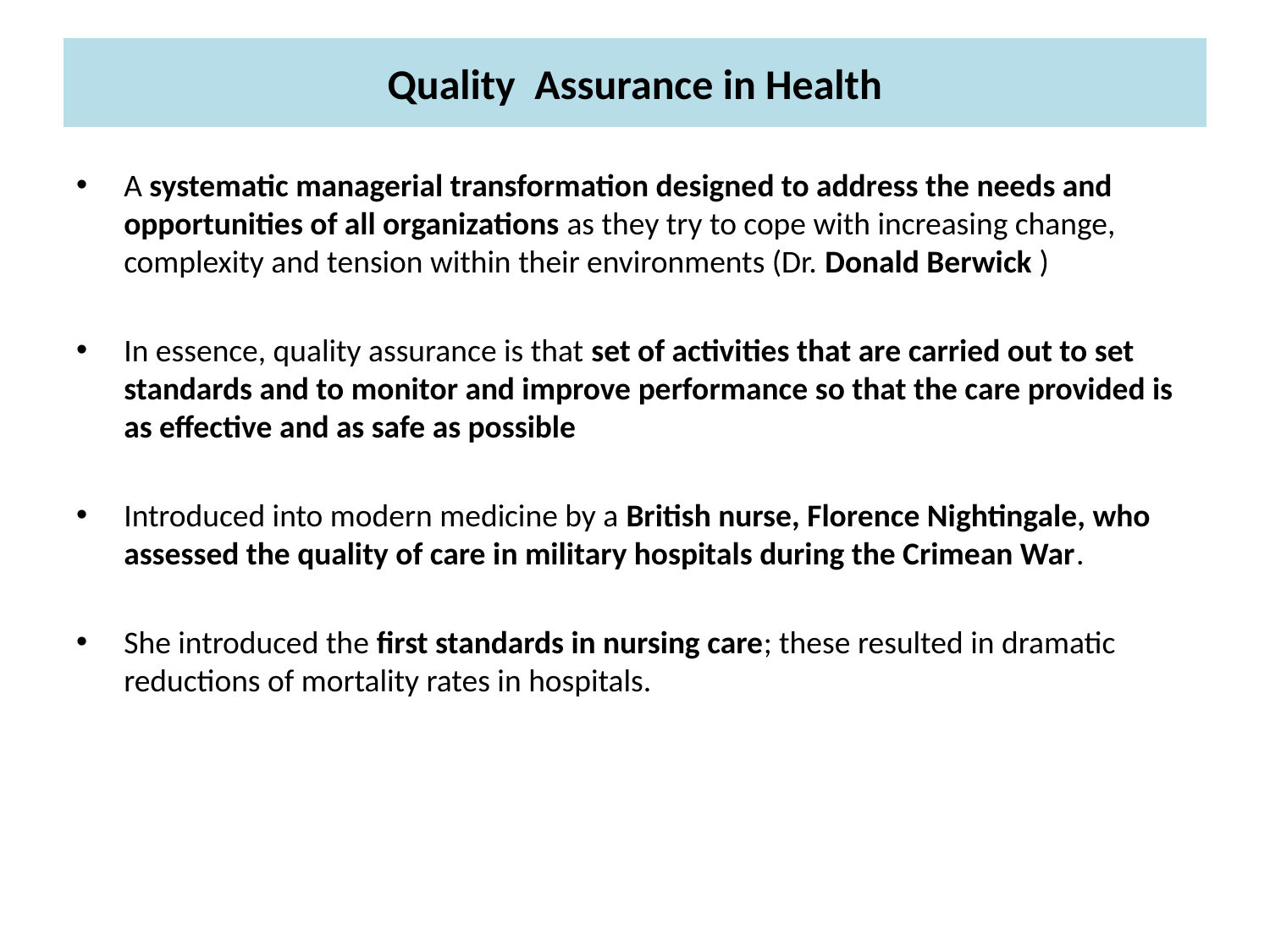

# Quality  Assurance in Health
A systematic managerial transformation designed to address the needs and opportunities of all organizations as they try to cope with increasing change, complexity and tension within their environments (Dr. Donald Berwick )

In essence, quality assurance is that set of activities that are carried out to set standards and to monitor and improve performance so that the care provided is as effective and as safe as possible

Introduced into modern medicine by a British nurse, Florence Nightingale, who assessed the quality of care in military hospitals during the Crimean War.

She introduced the first standards in nursing care; these resulted in dramatic reductions of mortality rates in hospitals.